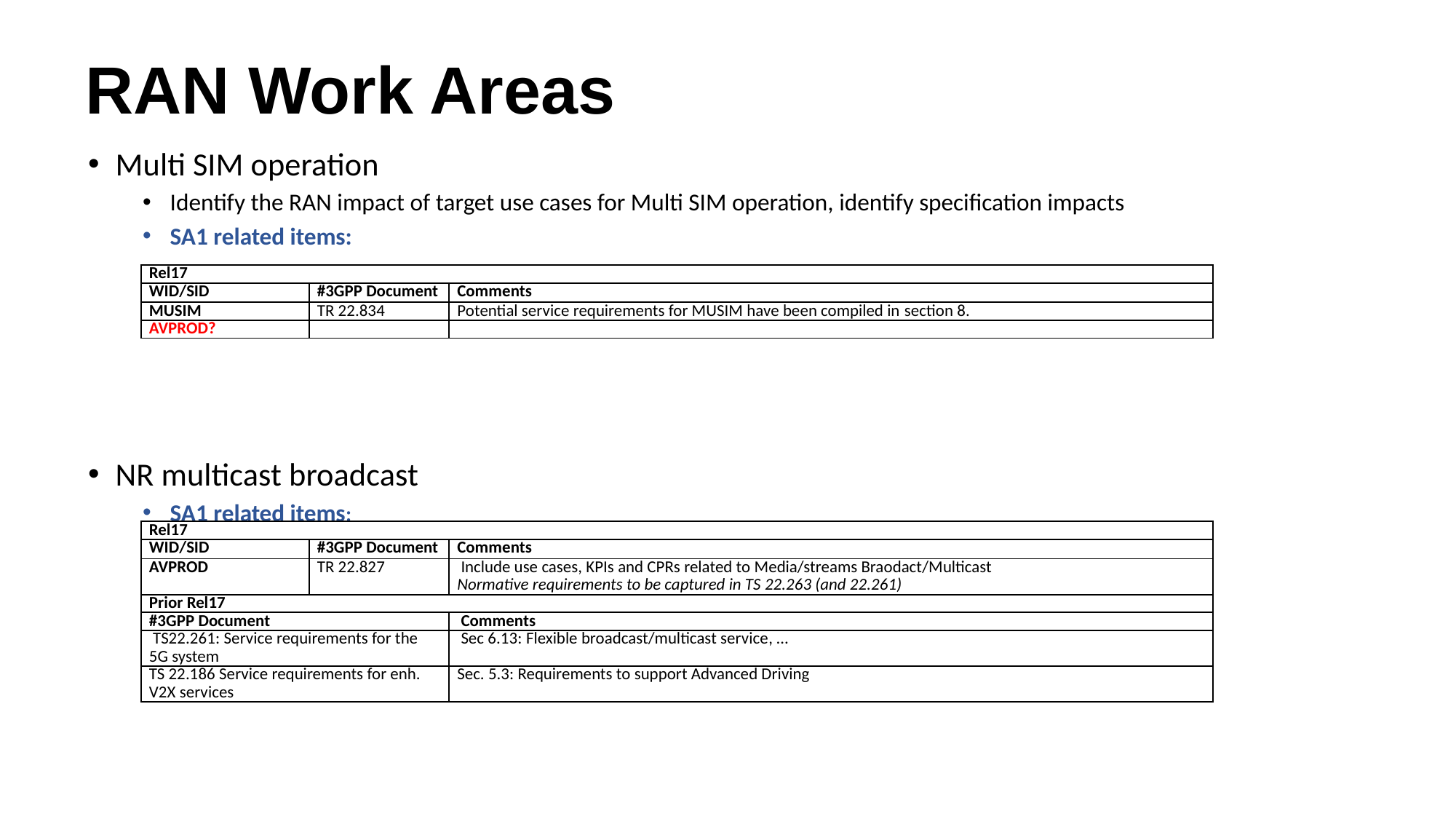

# RAN Work Areas
Multi SIM operation
Identify the RAN impact of target use cases for Multi SIM operation, identify specification impacts
SA1 related items:

NR multicast broadcast
SA1 related items:
| Rel17 |  |  |
| --- | --- | --- |
| WID/SID | #3GPP Document | Comments |
| MUSIM | TR 22.834 | Potential service requirements for MUSIM have been compiled in section 8. |
| AVPROD? |  |  |
| Rel17 |  |  |
| --- | --- | --- |
| WID/SID | #3GPP Document | Comments |
| AVPROD | TR 22.827 | Include use cases, KPIs and CPRs related to Media/streams Braodact/Multicast Normative requirements to be captured in TS 22.263 (and 22.261) |
| Prior Rel17 |  |  |
| #3GPP Document | Comments | Comments |
| TS22.261: Service requirements for the 5G system |  | Sec 6.13: Flexible broadcast/multicast service, … |
| TS 22.186 Service requirements for enh. V2X services |  | Sec. 5.3: Requirements to support Advanced Driving |